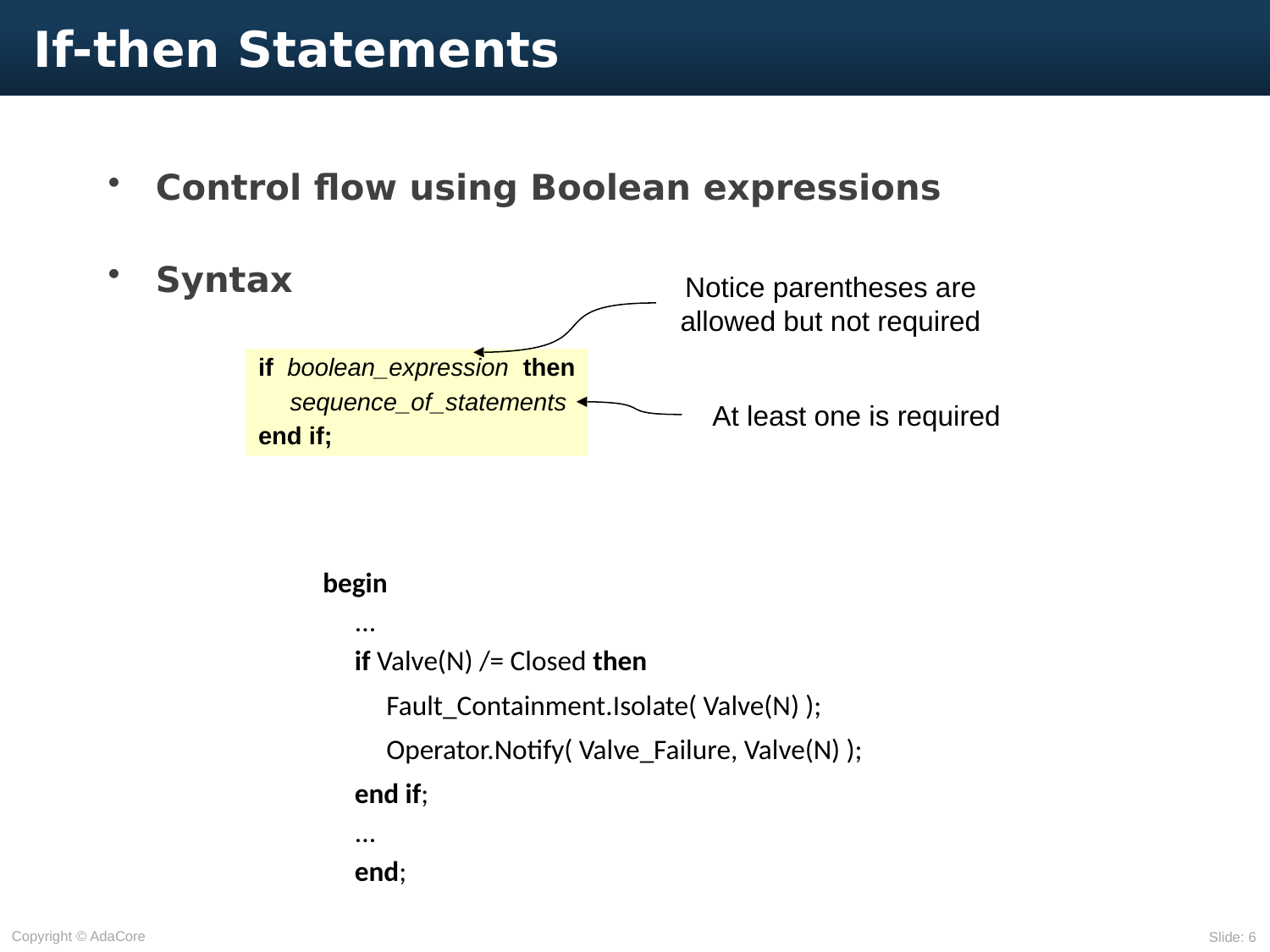

# If-then Statements
Control flow using Boolean expressions
Syntax
Notice parentheses are allowed but not required

if  boolean_expression  then
	sequence_of_statements
end if;

At least one is required
begin
...
if Valve(N) /= Closed then
Fault_Containment.Isolate( Valve(N) );
Operator.Notify( Valve_Failure, Valve(N) );
end if;
...
end;